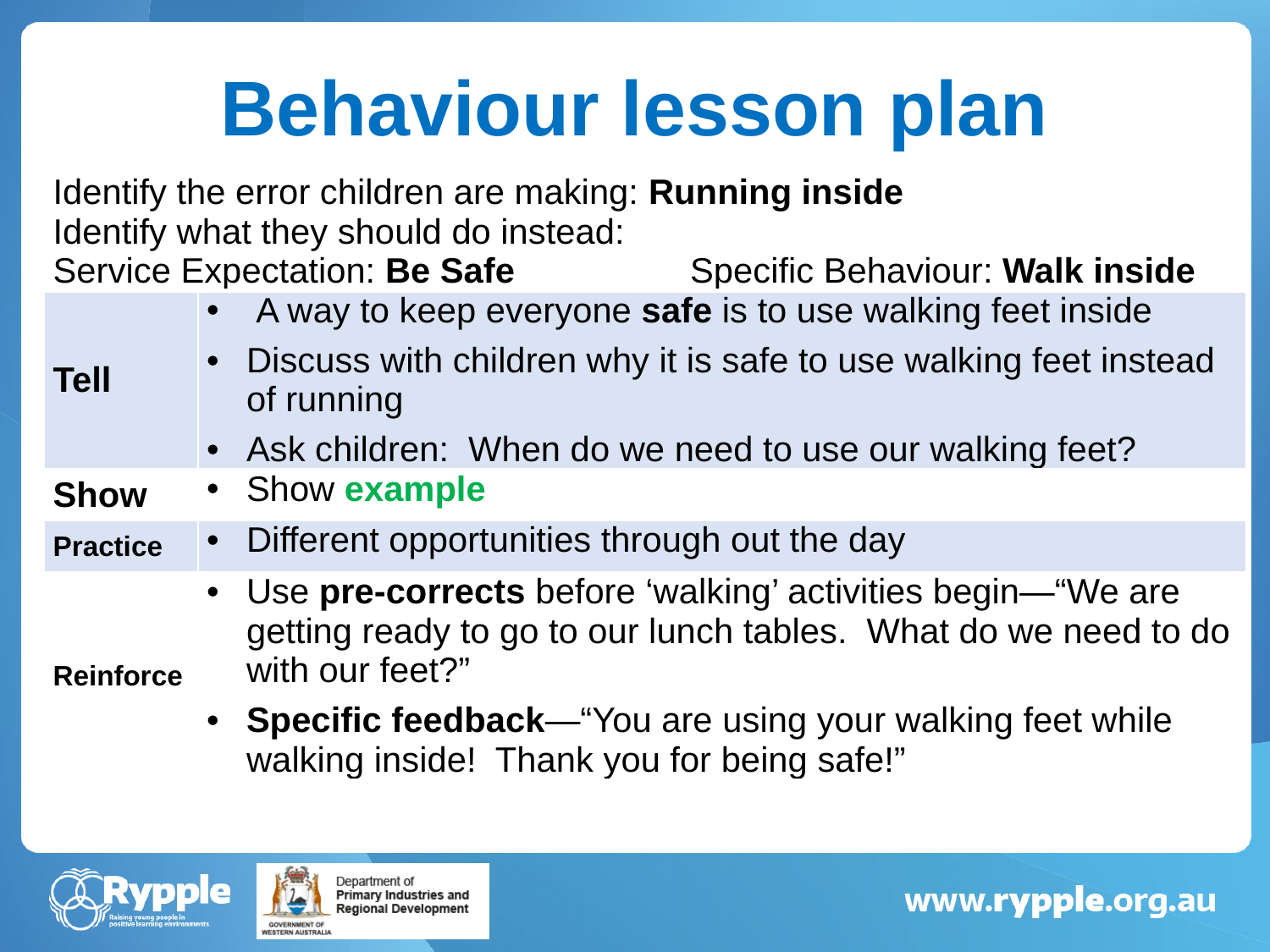

# Behaviour lesson plan
| Identify the error children are making: Running inside Identify what they should do instead: Service Expectation: Be Safe Specific Behaviour: Walk inside |  |
| --- | --- |
| Tell | A way to keep everyone safe is to use walking feet inside Discuss with children why it is safe to use walking feet instead of running Ask children: When do we need to use our walking feet? |
| Show | Show example |
| Practice | Different opportunities through out the day |
| Reinforce | Use pre-corrects before ‘walking’ activities begin—“We are getting ready to go to our lunch tables. What do we need to do with our feet?” Specific feedback—“You are using your walking feet while walking inside! Thank you for being safe!” |